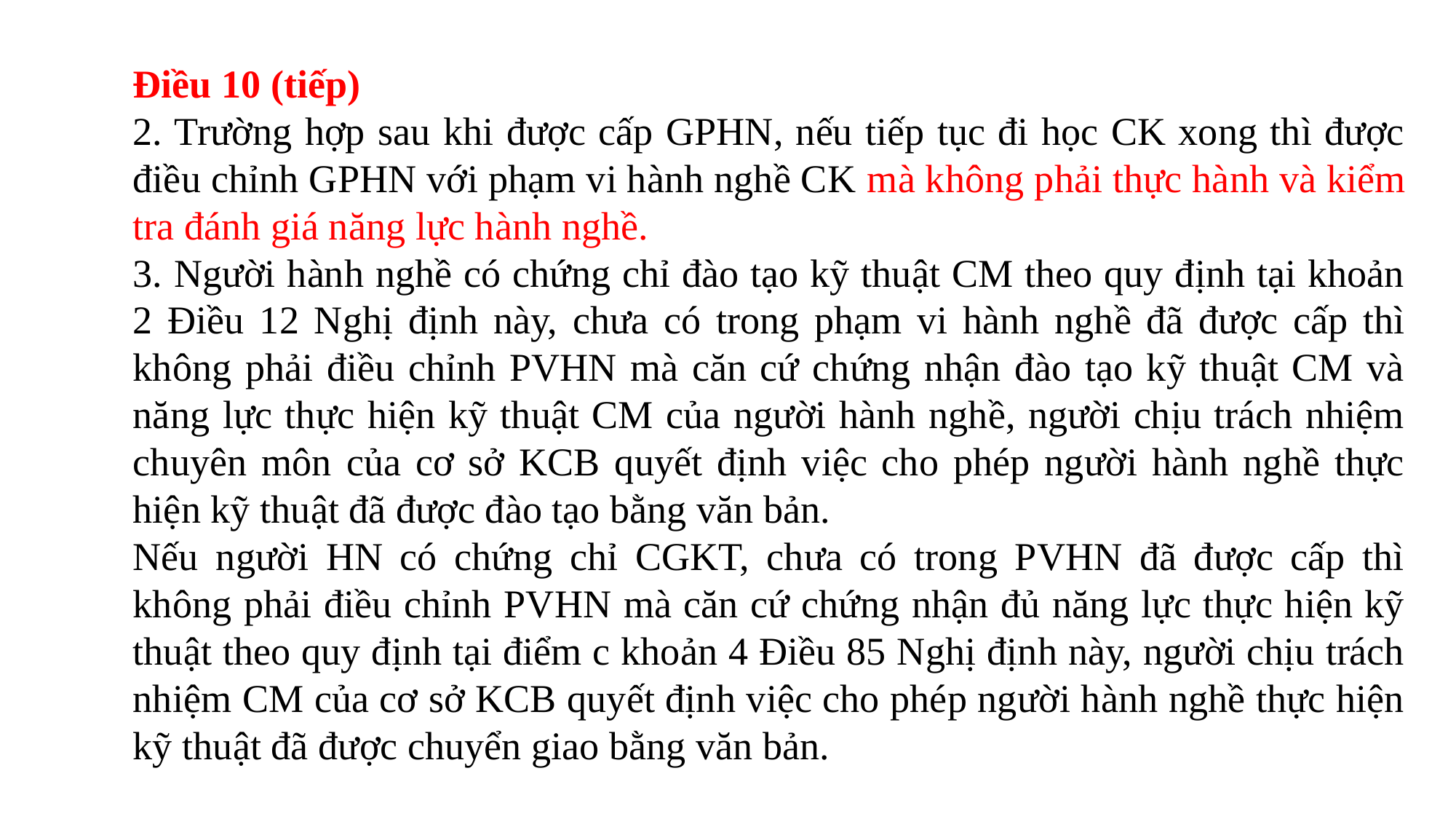

Điều 10 (tiếp)
2. Trường hợp sau khi được cấp GPHN, nếu tiếp tục đi học CK xong thì được điều chỉnh GPHN với phạm vi hành nghề CK mà không phải thực hành và kiểm tra đánh giá năng lực hành nghề.
3. Người hành nghề có chứng chỉ đào tạo kỹ thuật CM theo quy định tại khoản 2 Điều 12 Nghị định này, chưa có trong phạm vi hành nghề đã được cấp thì không phải điều chỉnh PVHN mà căn cứ chứng nhận đào tạo kỹ thuật CM và năng lực thực hiện kỹ thuật CM của người hành nghề, người chịu trách nhiệm chuyên môn của cơ sở KCB quyết định việc cho phép người hành nghề thực hiện kỹ thuật đã được đào tạo bằng văn bản.
Nếu người HN có chứng chỉ CGKT, chưa có trong PVHN đã được cấp thì không phải điều chỉnh PVHN mà căn cứ chứng nhận đủ năng lực thực hiện kỹ thuật theo quy định tại điểm c khoản 4 Điều 85 Nghị định này, người chịu trách nhiệm CM của cơ sở KCB quyết định việc cho phép người hành nghề thực hiện kỹ thuật đã được chuyển giao bằng văn bản.